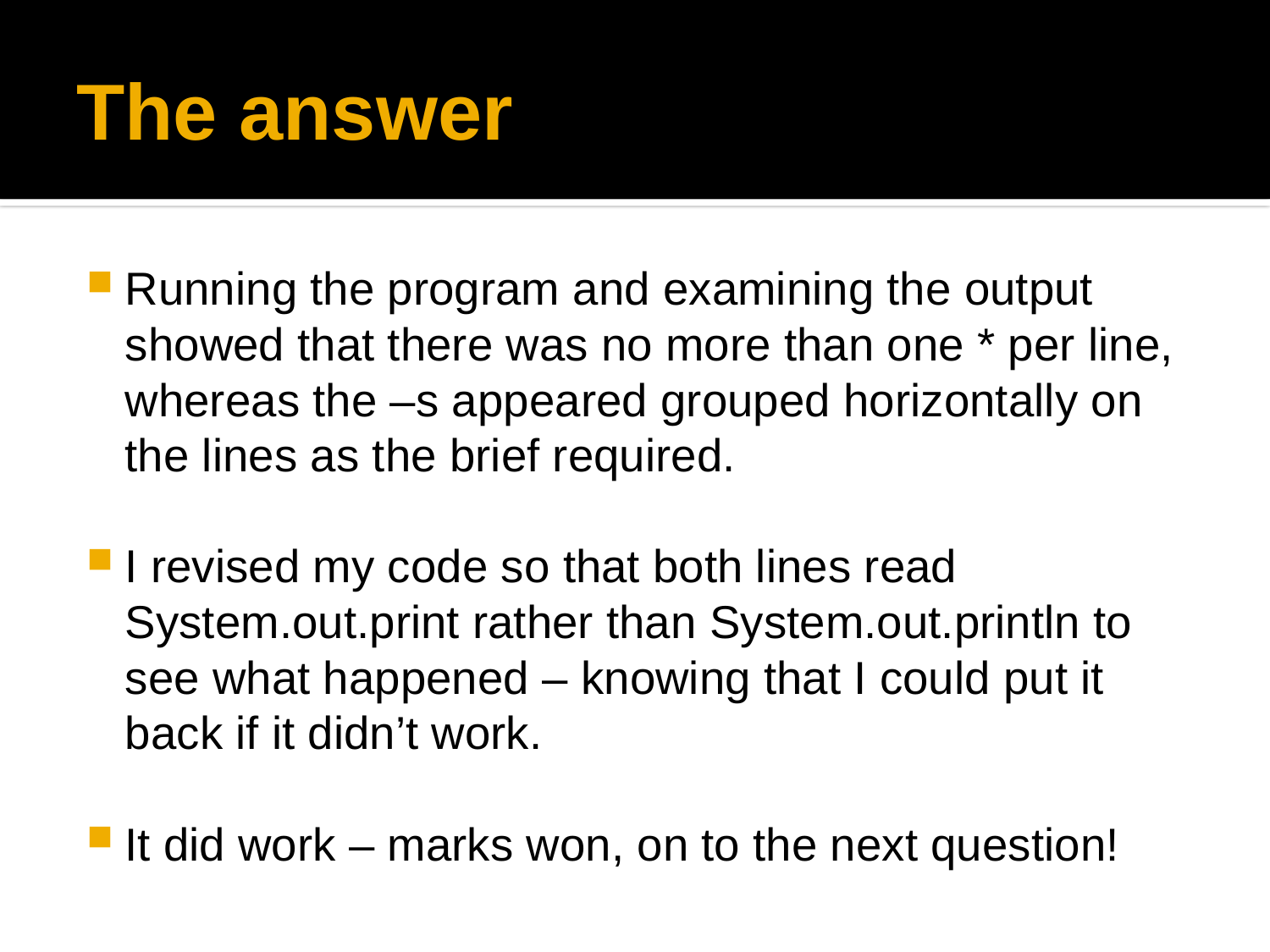

# The answer
Running the program and examining the output showed that there was no more than one * per line, whereas the –s appeared grouped horizontally on the lines as the brief required.

I revised my code so that both lines read System.out.print rather than System.out.println to see what happened – knowing that I could put it back if it didn’t work.

It did work – marks won, on to the next question!